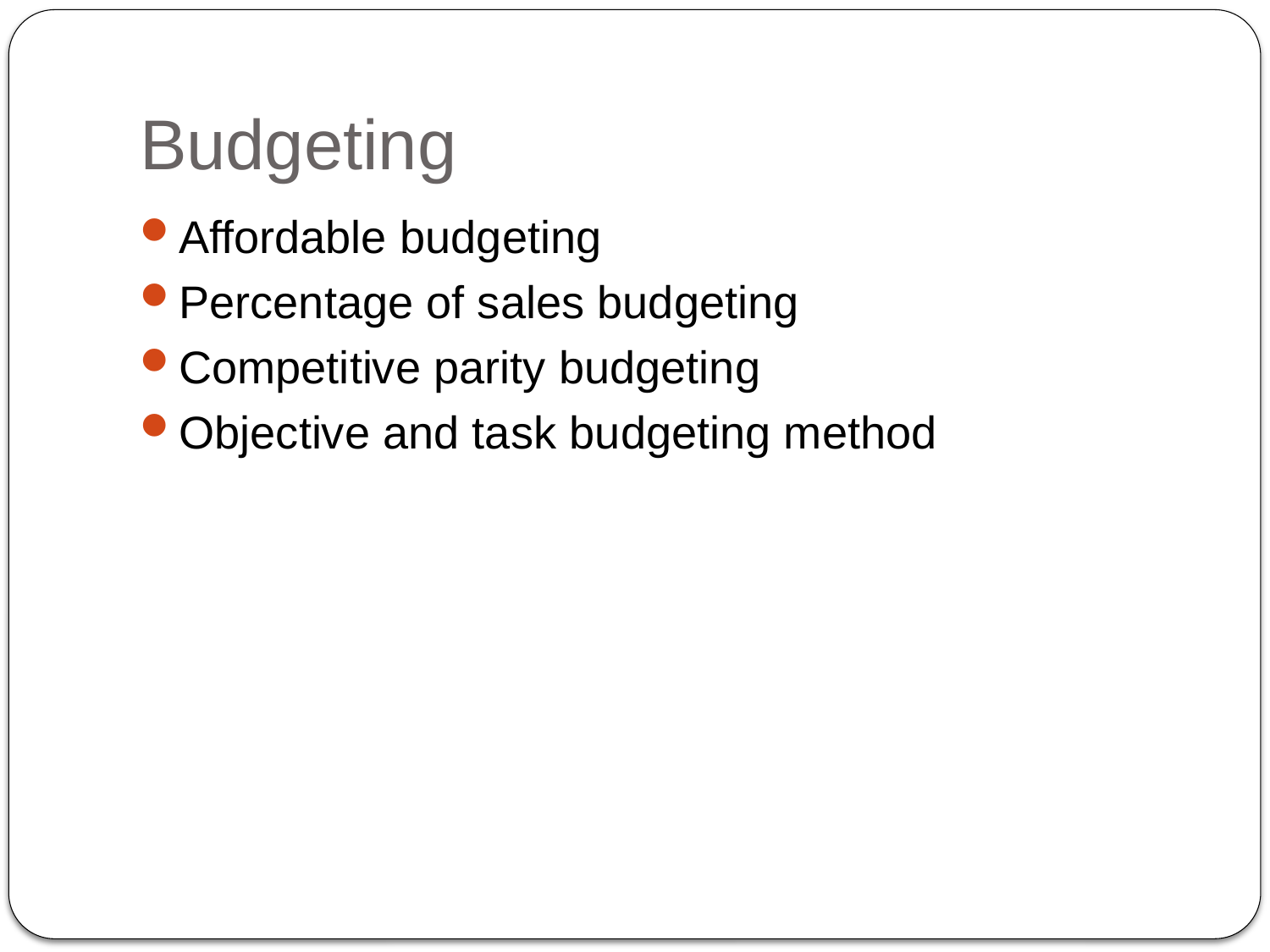

# Budgeting
Affordable budgeting
Percentage of sales budgeting
Competitive parity budgeting
Objective and task budgeting method